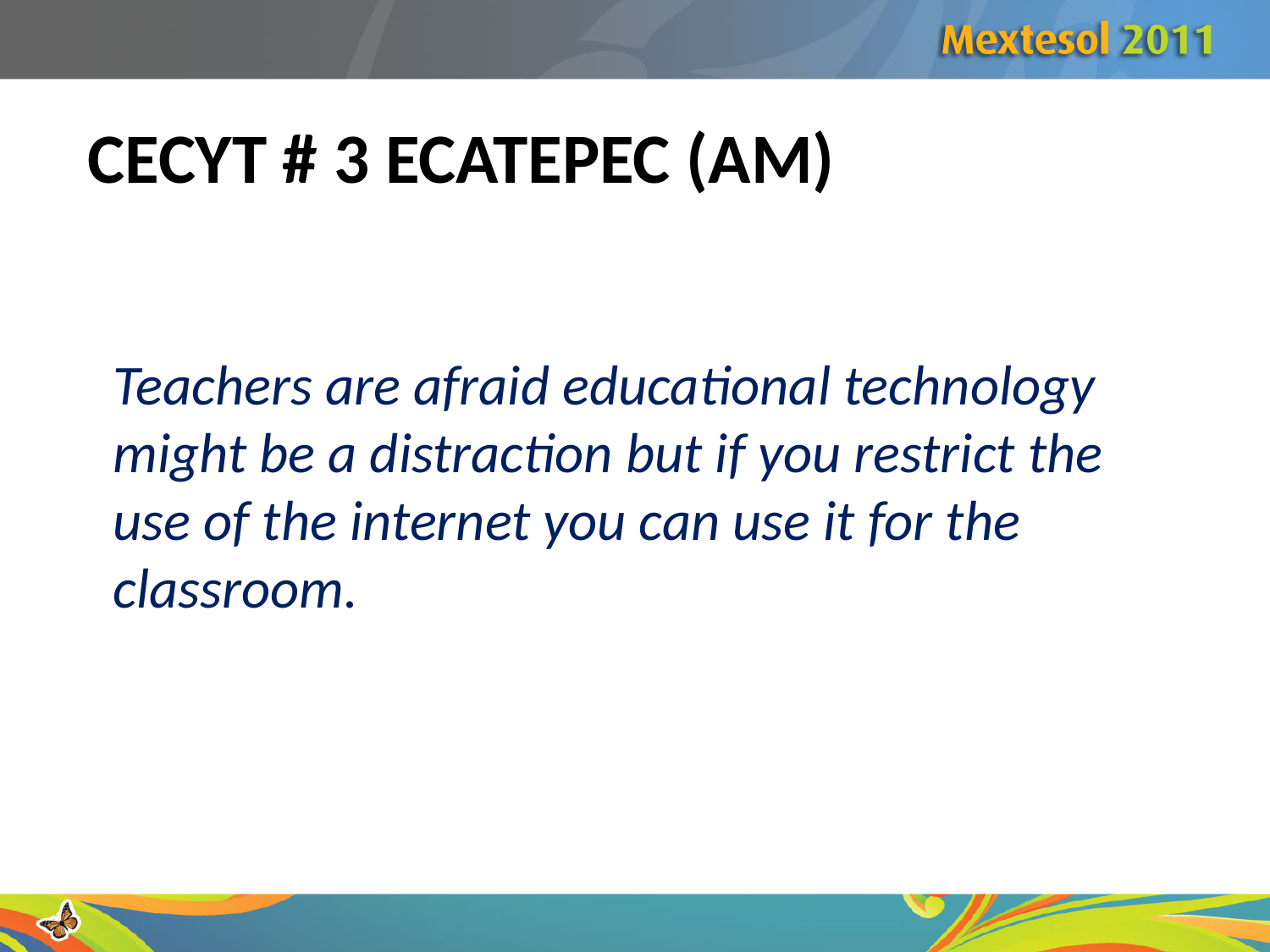

Cecyt # 3 ecatepec (AM)
Teachers are afraid educational technology might be a distraction but if you restrict the use of the internet you can use it for the classroom.